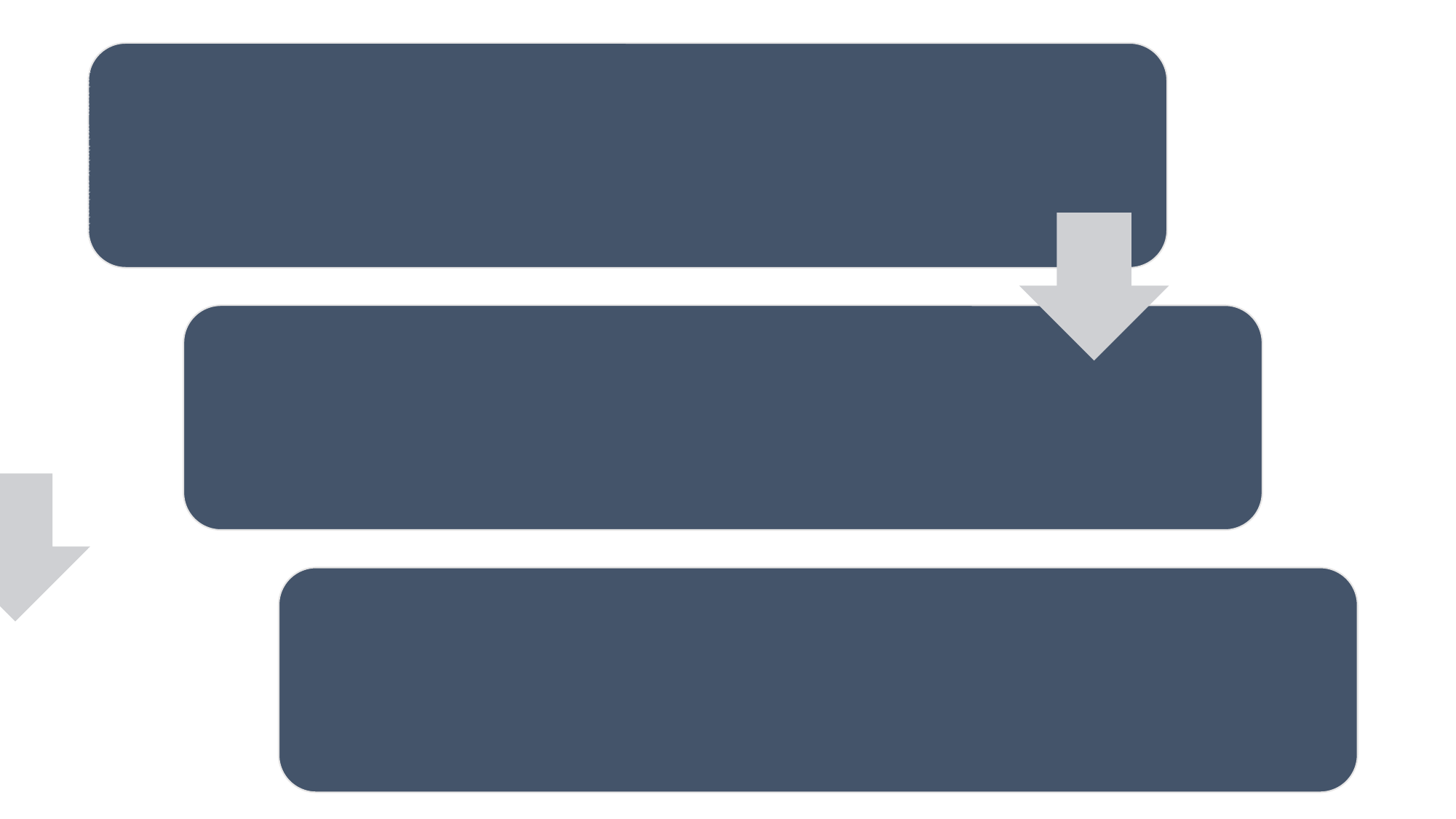

Жалпы алғанда, заңды шындықтың құбылыстары мен процестері арасындағы объективті, маңызды, қажетті, ішкі, қайталанатын және тұрақты байланыстардың (қатынастардың) көрінісі ретінде анықтауға болады.